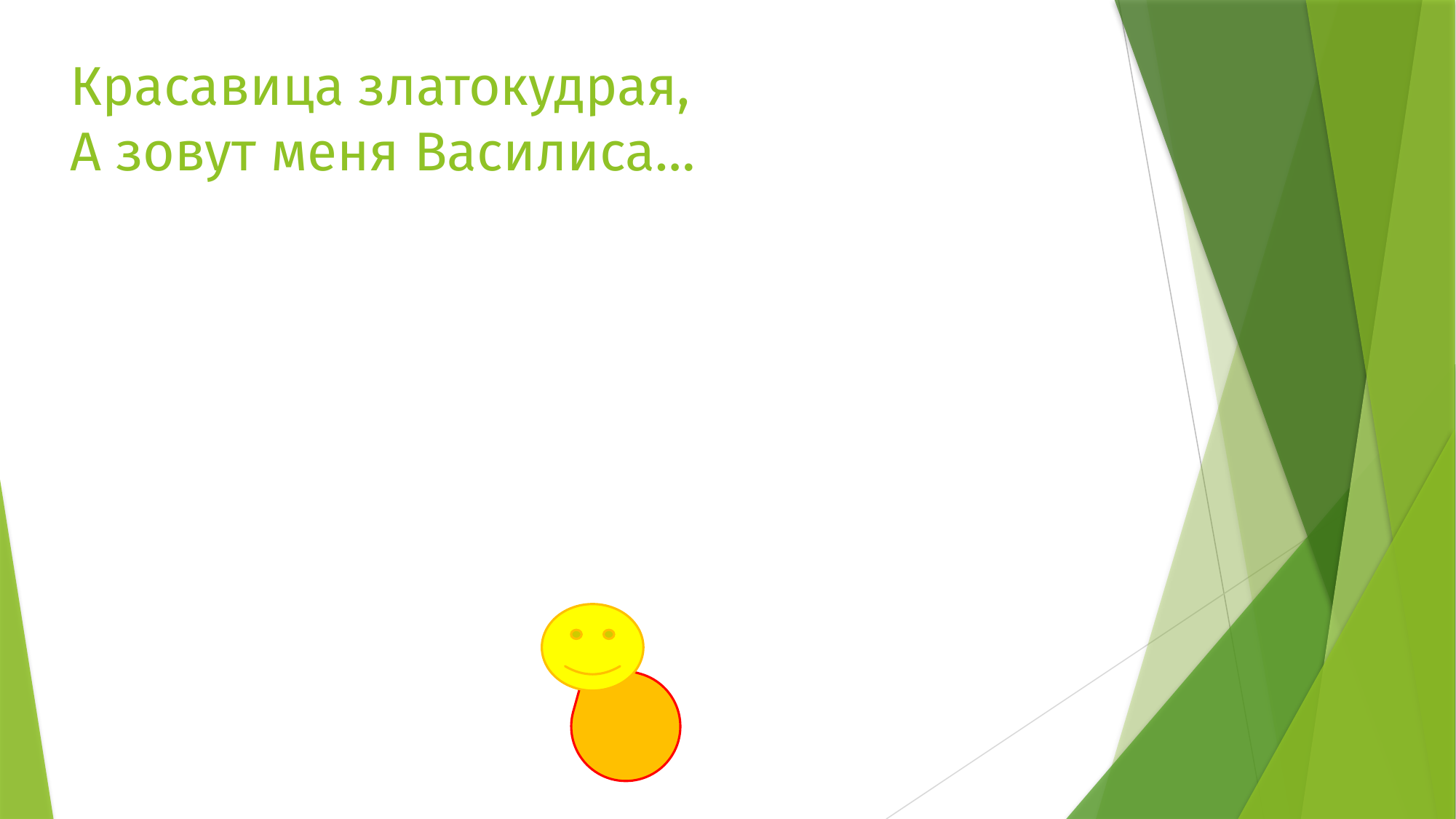

# Красавица златокудрая, А зовут меня Василиса…